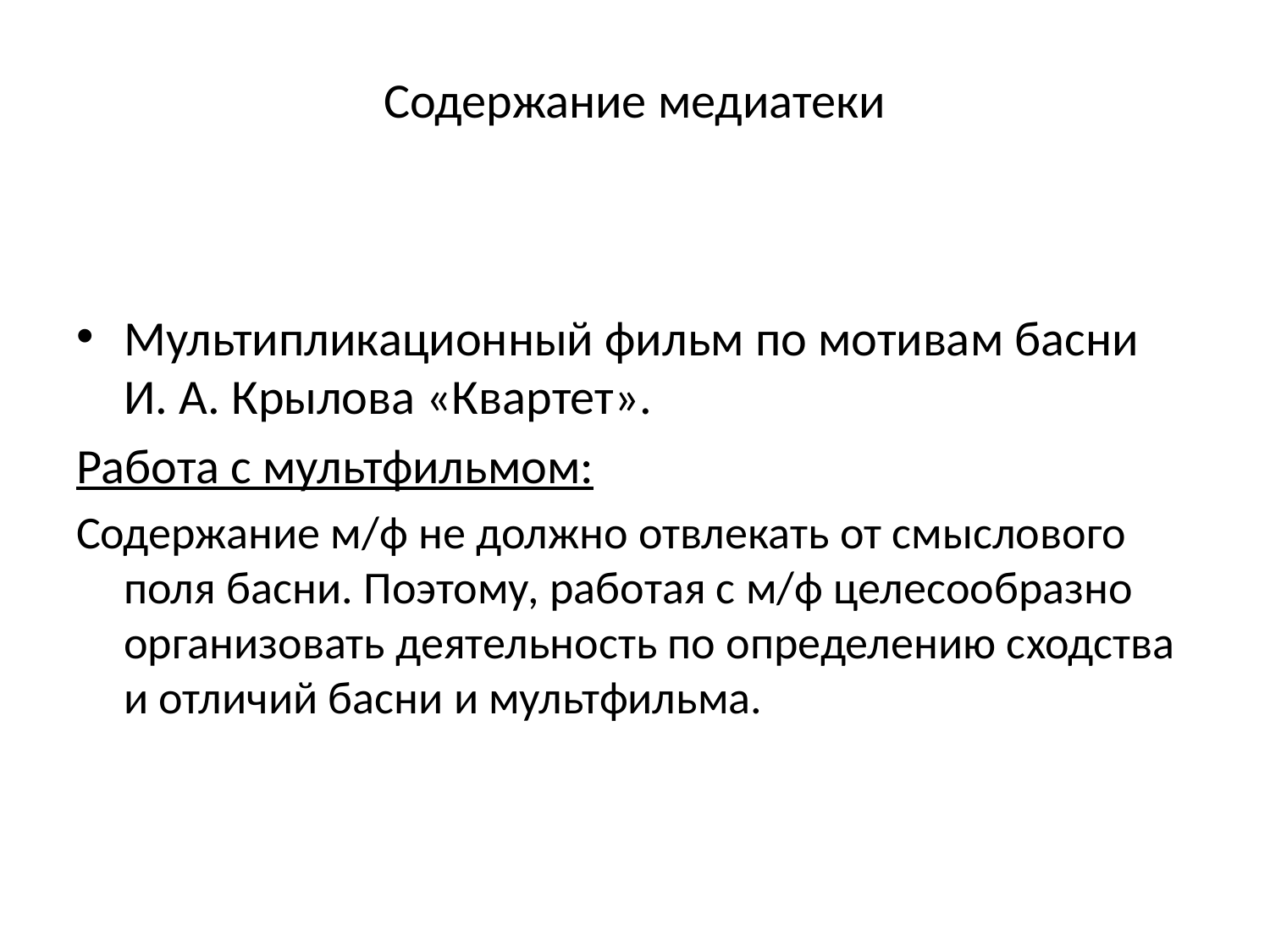

# Содержание медиатеки

Мультипликационный фильм по мотивам басни И. А. Крылова «Квартет».
Работа с мультфильмом:
Содержание м/ф не должно отвлекать от смыслового поля басни. Поэтому, работая с м/ф целесообразно организовать деятельность по определению сходства и отличий басни и мультфильма.